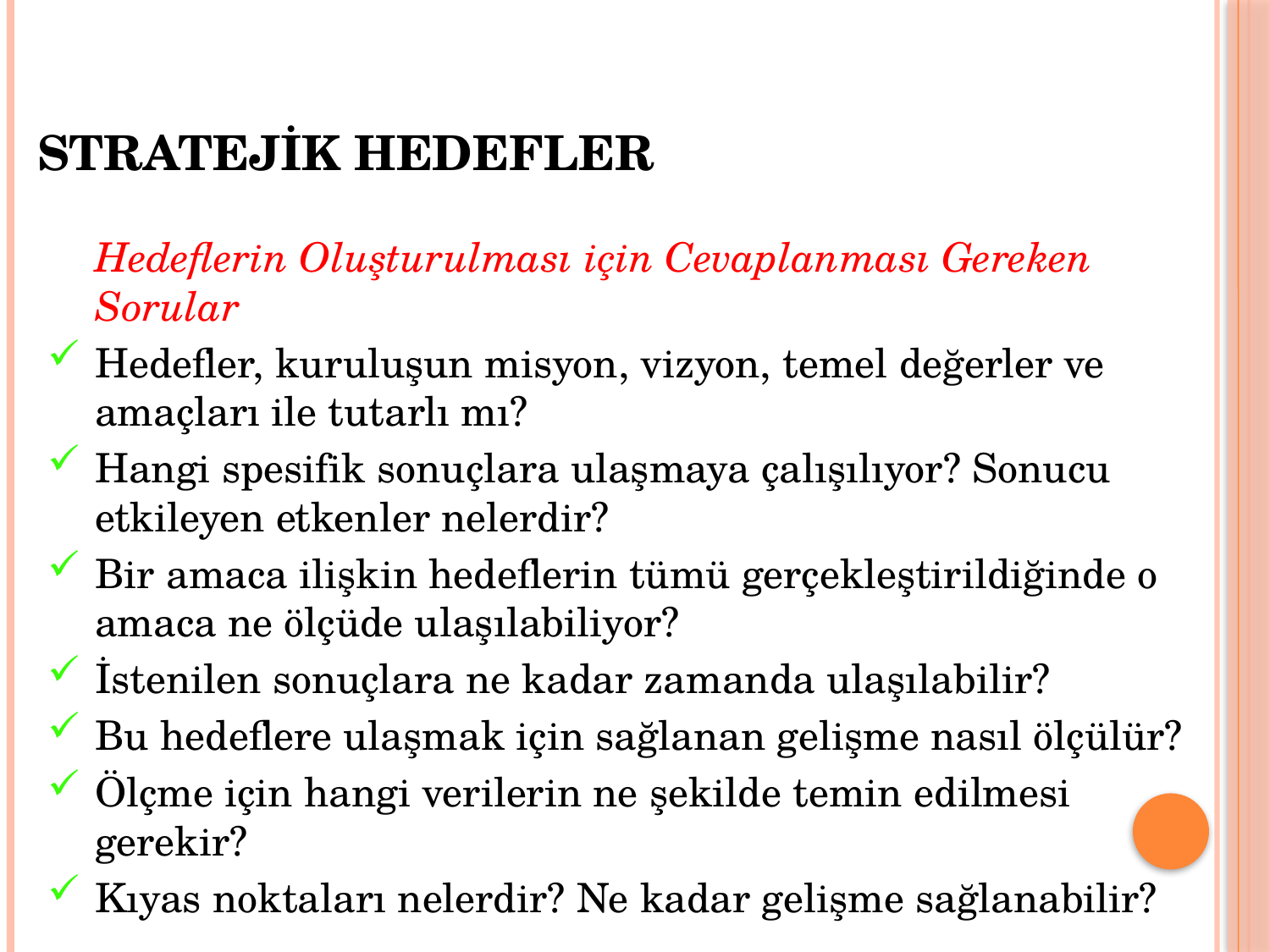

# Stratejik Hedefler
	Hedeflerin Oluşturulması için Cevaplanması Gereken Sorular
Hedefler, kuruluşun misyon, vizyon, temel değerler ve amaçları ile tutarlı mı?
Hangi spesifik sonuçlara ulaşmaya çalışılıyor? Sonucu etkileyen etkenler nelerdir?
Bir amaca ilişkin hedeflerin tümü gerçekleştirildiğinde o amaca ne ölçüde ulaşılabiliyor?
İstenilen sonuçlara ne kadar zamanda ulaşılabilir?
Bu hedeflere ulaşmak için sağlanan gelişme nasıl ölçülür?
Ölçme için hangi verilerin ne şekilde temin edilmesi gerekir?
Kıyas noktaları nelerdir? Ne kadar gelişme sağlanabilir?